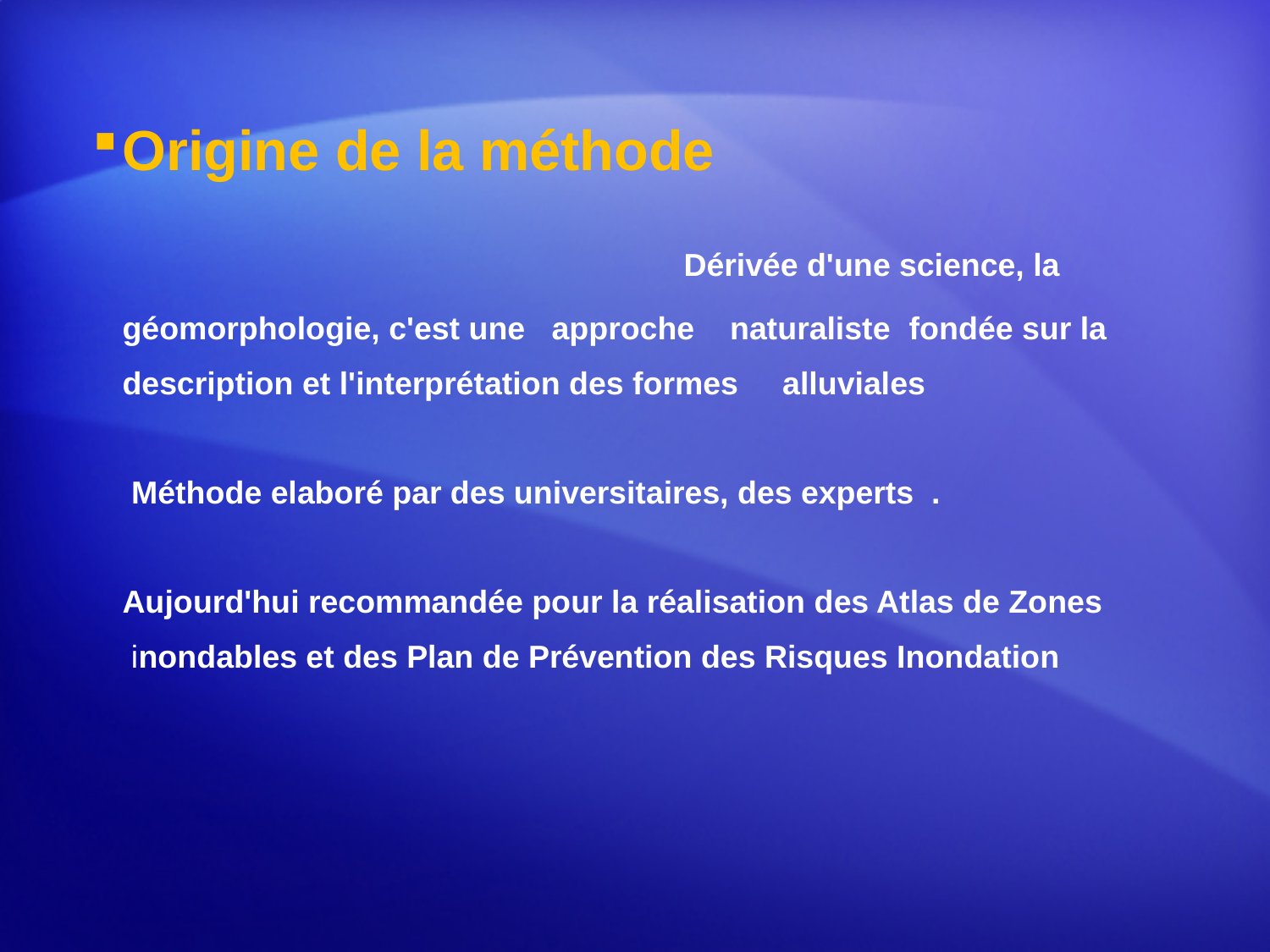

# Origine de la méthode Dérivée d'une science, la géomorphologie, c'est une   approche    naturaliste  fondée sur la description et l'interprétation des formes     alluviales   Méthode elaboré par des universitaires, des experts  .   Aujourd'hui recommandée pour la réalisation des Atlas de Zones inondables et des Plan de Prévention des Risques Inondation